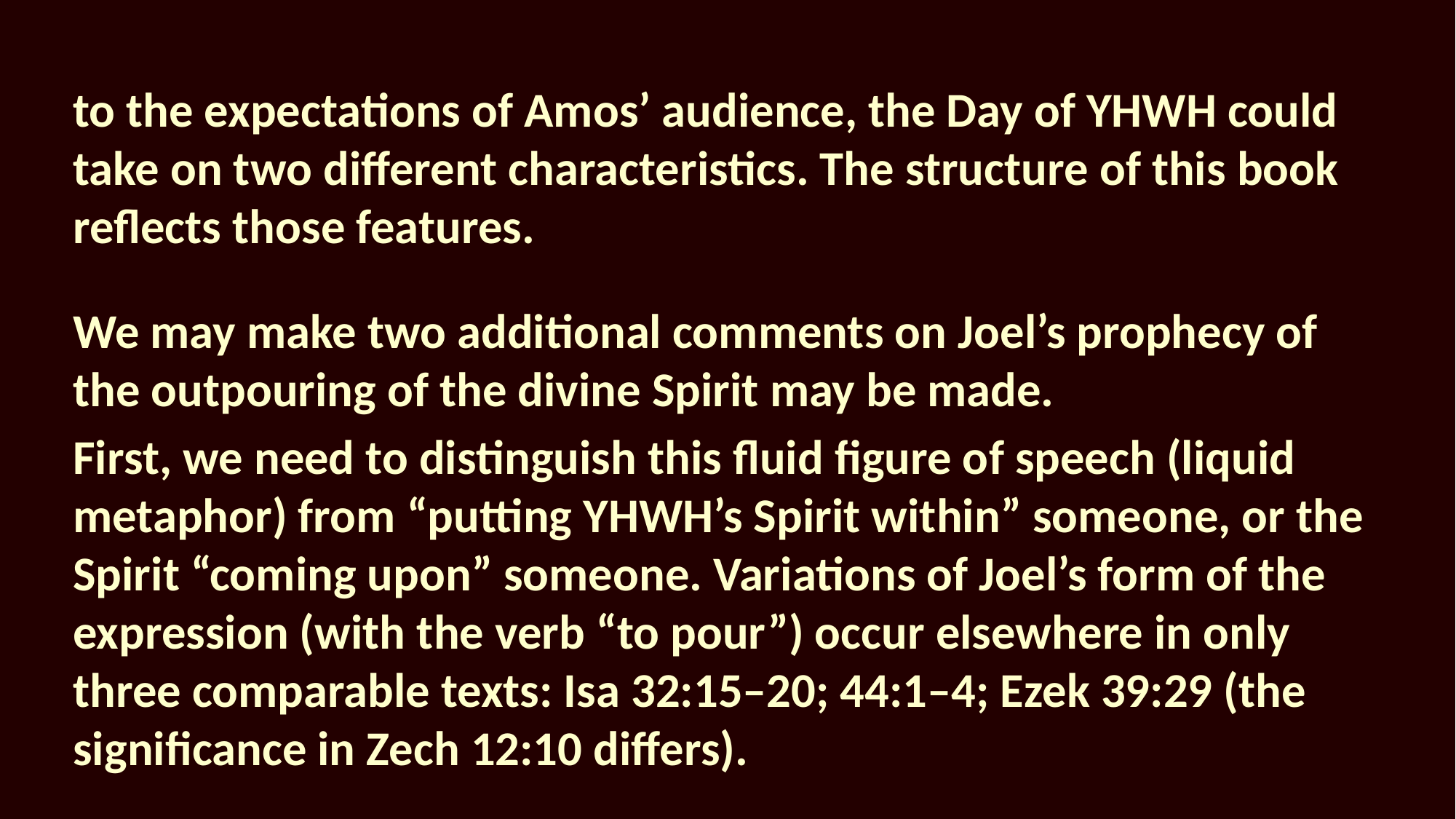

to the expectations of Amos’ audience, the Day of YHWH could take on two different characteristics. The structure of this book reflects those features.

We may make two additional comments on Joel’s prophecy of the outpouring of the divine Spirit may be made.
First, we need to distinguish this fluid figure of speech (liquid metaphor) from “putting YHWH’s Spirit within” someone, or the Spirit “coming upon” someone. Variations of Joel’s form of the expression (with the verb “to pour”) occur elsewhere in only three comparable texts: Isa 32:15–20; 44:1–4; Ezek 39:29 (the significance in Zech 12:10 differs).